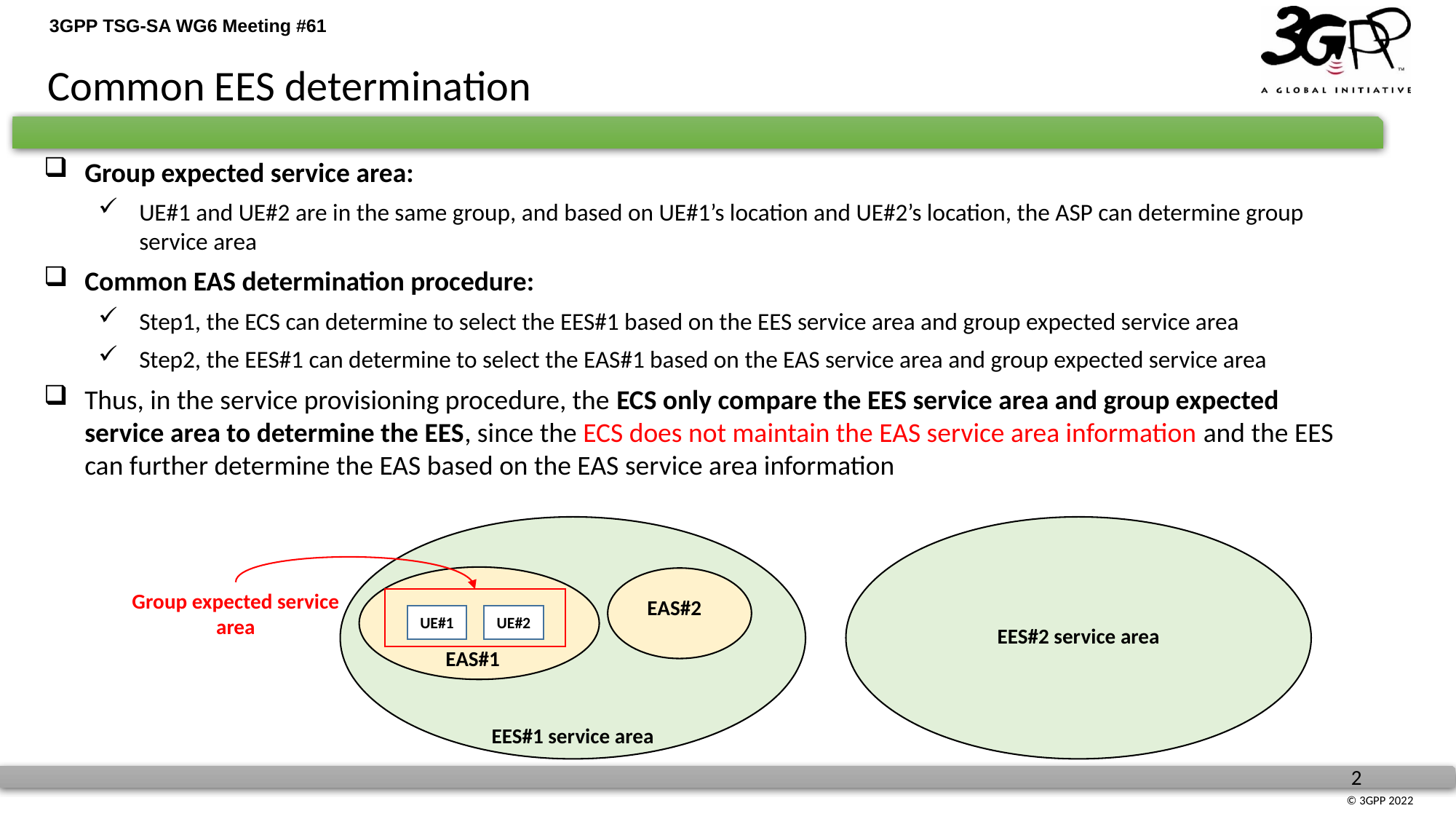

Common EES determination
Group expected service area:
UE#1 and UE#2 are in the same group, and based on UE#1’s location and UE#2’s location, the ASP can determine group service area
Common EAS determination procedure:
Step1, the ECS can determine to select the EES#1 based on the EES service area and group expected service area
Step2, the EES#1 can determine to select the EAS#1 based on the EAS service area and group expected service area
Thus, in the service provisioning procedure, the ECS only compare the EES service area and group expected service area to determine the EES, since the ECS does not maintain the EAS service area information and the EES can further determine the EAS based on the EAS service area information

Group expected service area

EAS#2
UE#1
UE#2
EES#2 service area
EAS#1
EES#1 service area